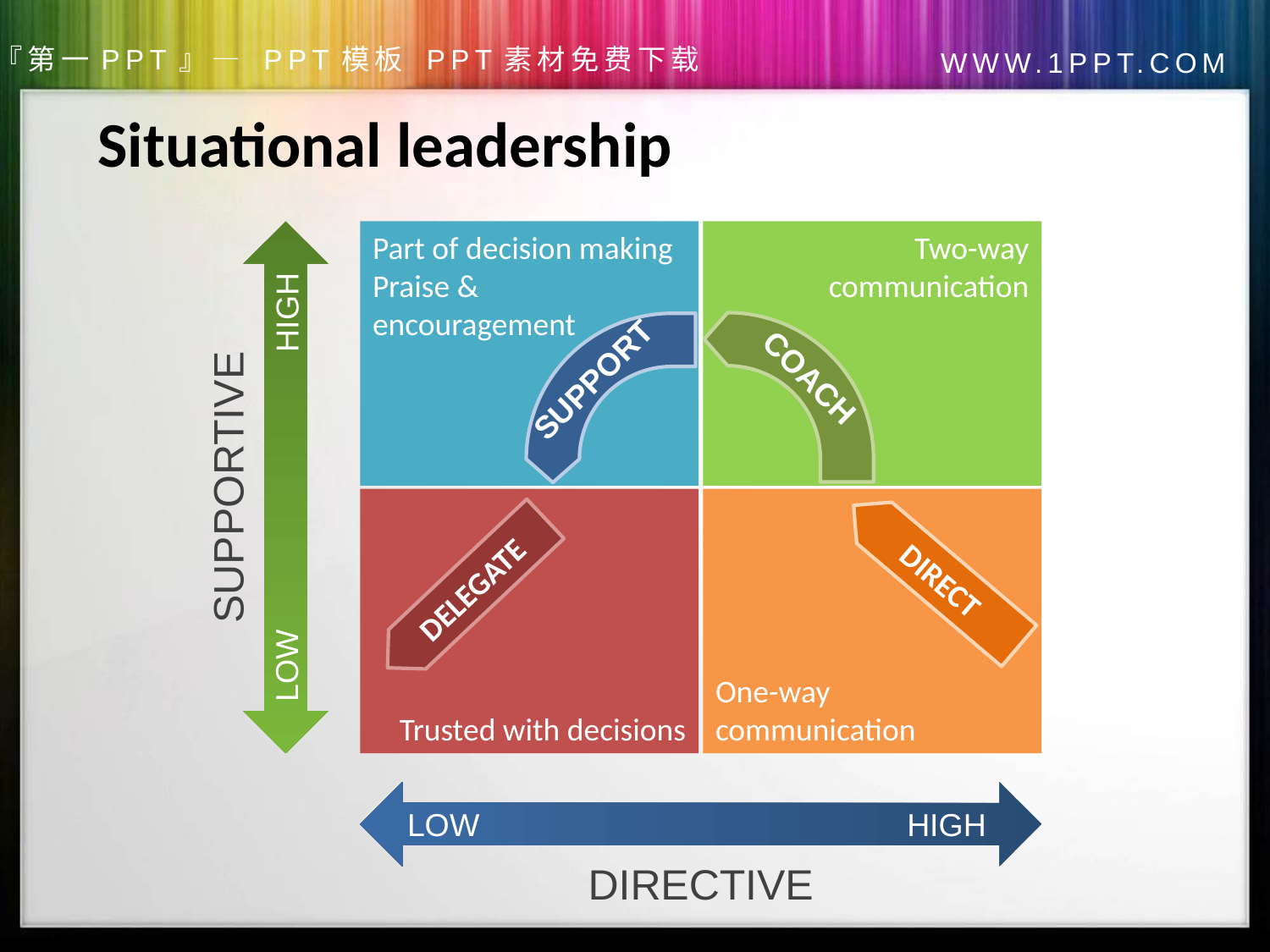

Situational leadership

HIGH
LOW
Part of decision making
Praise & encouragement
Two-way communication

SUPPORT

COACH
SUPPORTIVE
Trusted with decisions
One-way communication
DIRECT
DELEGATE

LOW
HIGH
DIRECTIVE